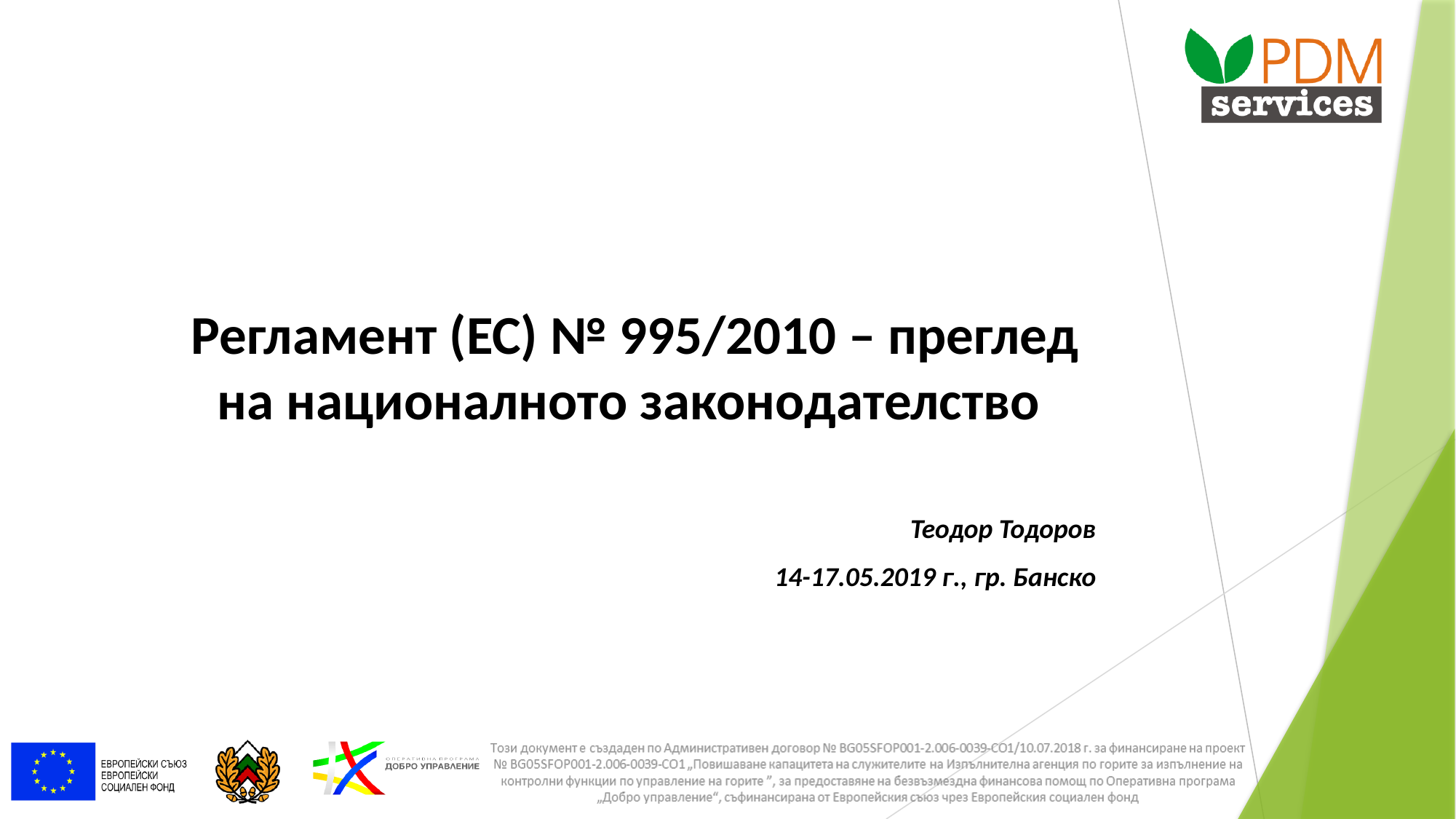

# Регламент (ЕС) № 995/2010 – преглед на националното законодателство
Теодор Тодоров
14-17.05.2019 г., гр. Банско